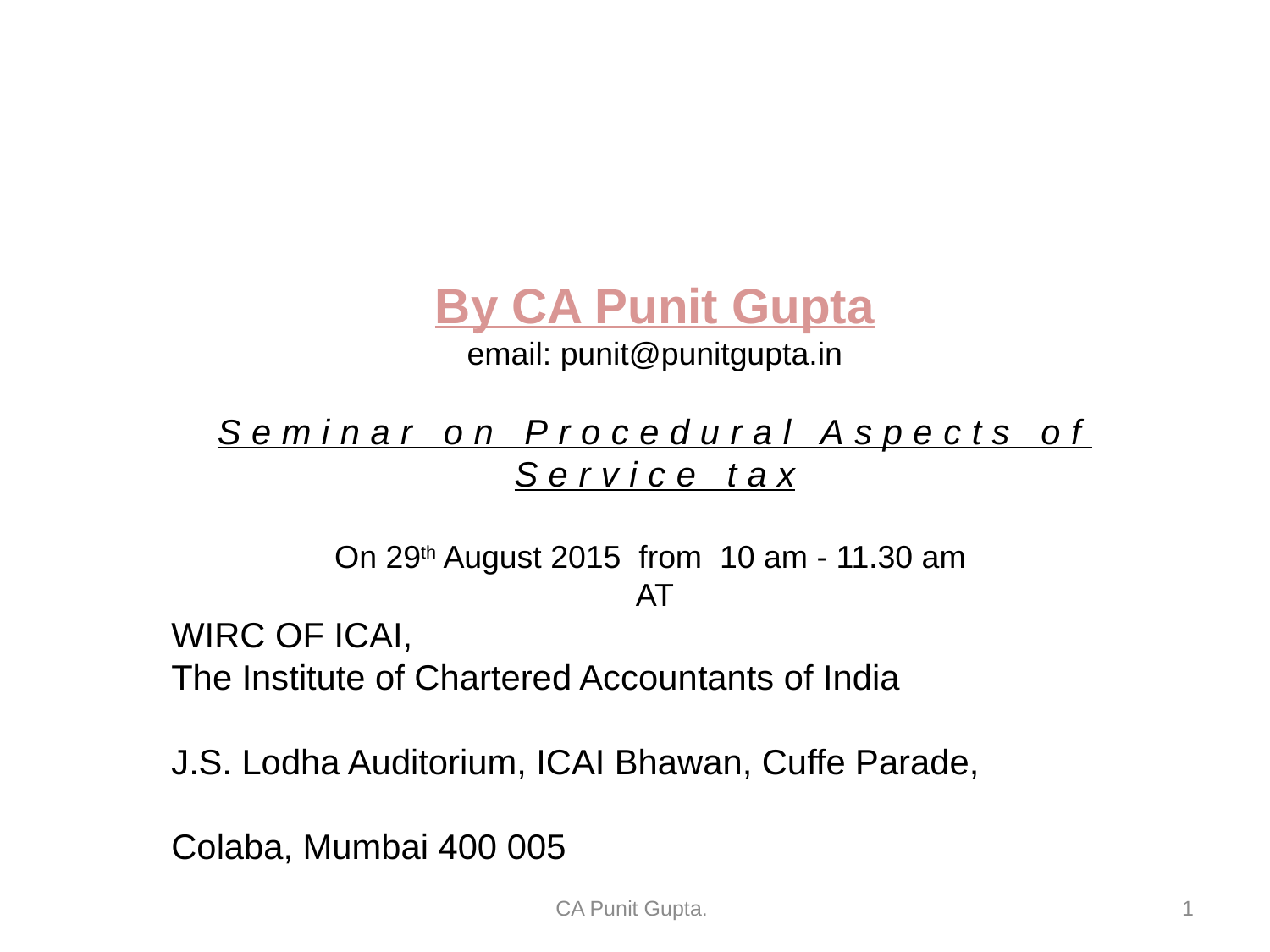

By CA Punit Gupta
email: punit@punitgupta.in

Seminar on Procedural Aspects of Service tax

On 29th August 2015  from  10 am - 11.30 am
AT
WIRC OF ICAI,
The Institute of Chartered Accountants of India
J.S. Lodha Auditorium, ICAI Bhawan, Cuffe Parade,
Colaba, Mumbai 400 005
CA Punit Gupta.
1